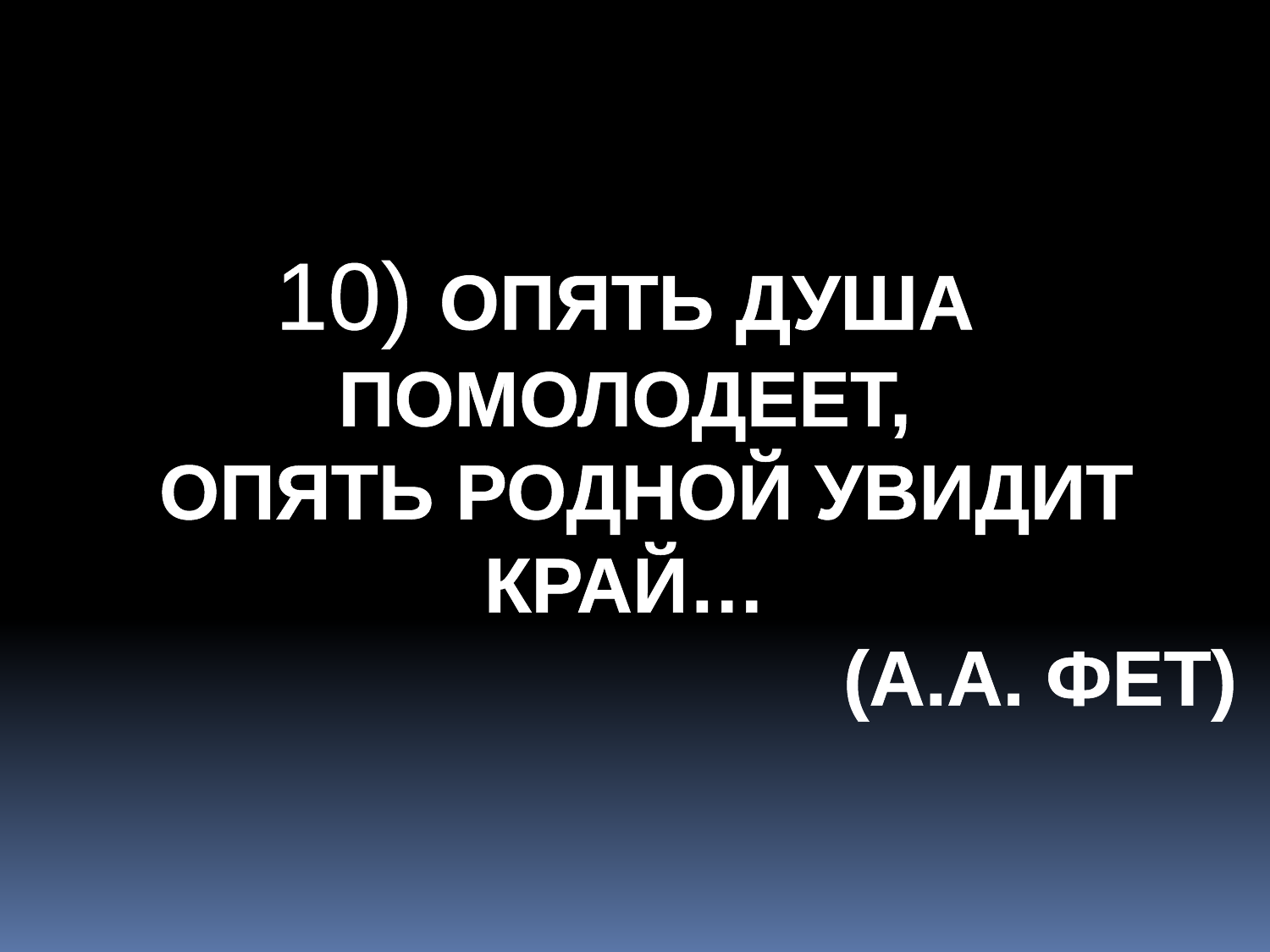

10) ОПЯТЬ ДУША ПОМОЛОДЕЕТ,
      ОПЯТЬ РОДНОЙ УВИДИТ     КРАЙ…
(А.А. ФЕТ)